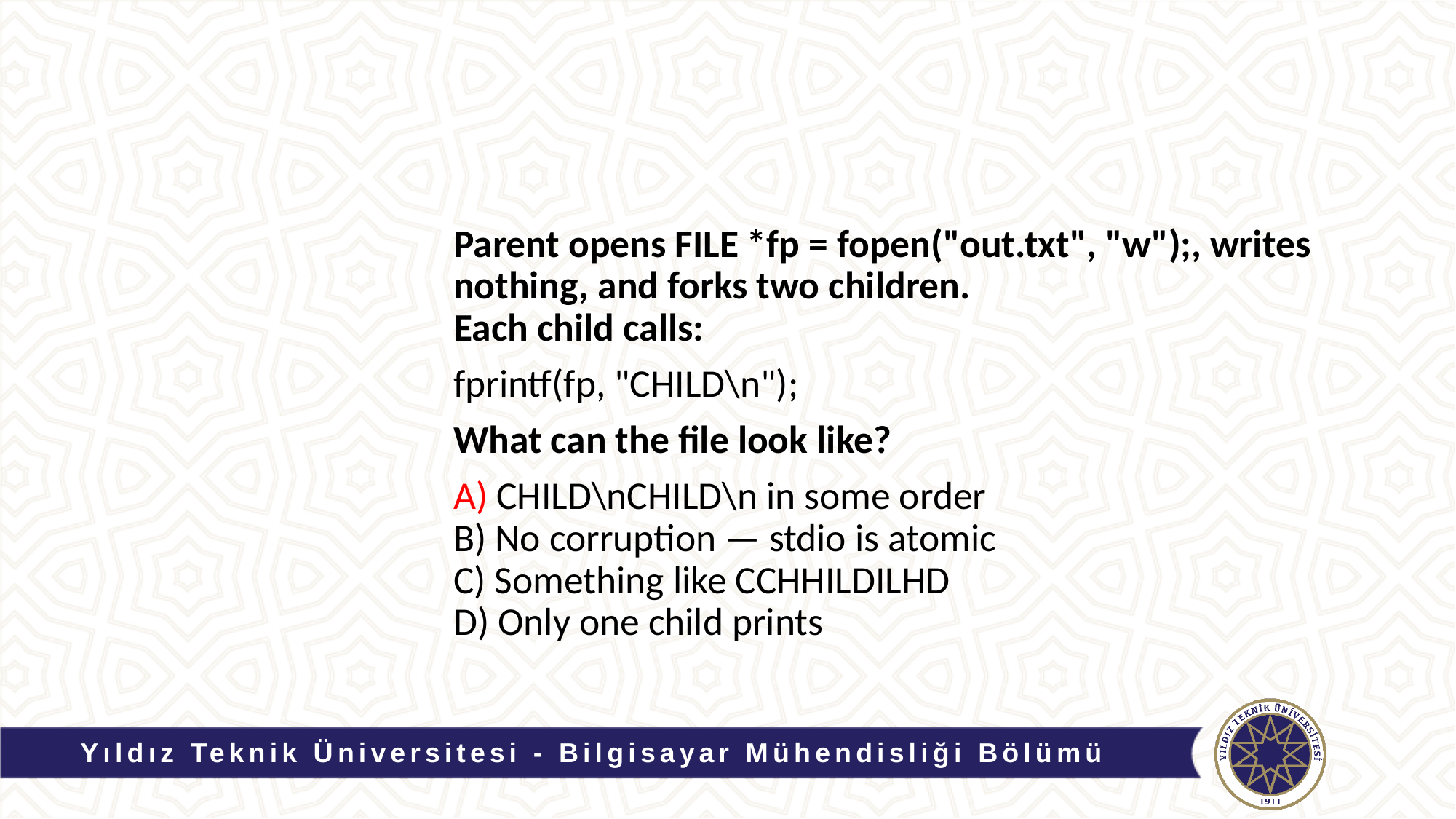

Parent opens FILE *fp = fopen("out.txt", "w");, writes nothing, and forks two children.
Each child calls:
fprintf(fp, "CHILD\n");
What can the file look like?
A) CHILD\nCHILD\n in some order
B) No corruption — stdio is atomic
C) Something like CCHHILDILHD
D) Only one child prints

Yıldız Teknik Üniversitesi - Bilgisayar Mühendisliği Bölümü